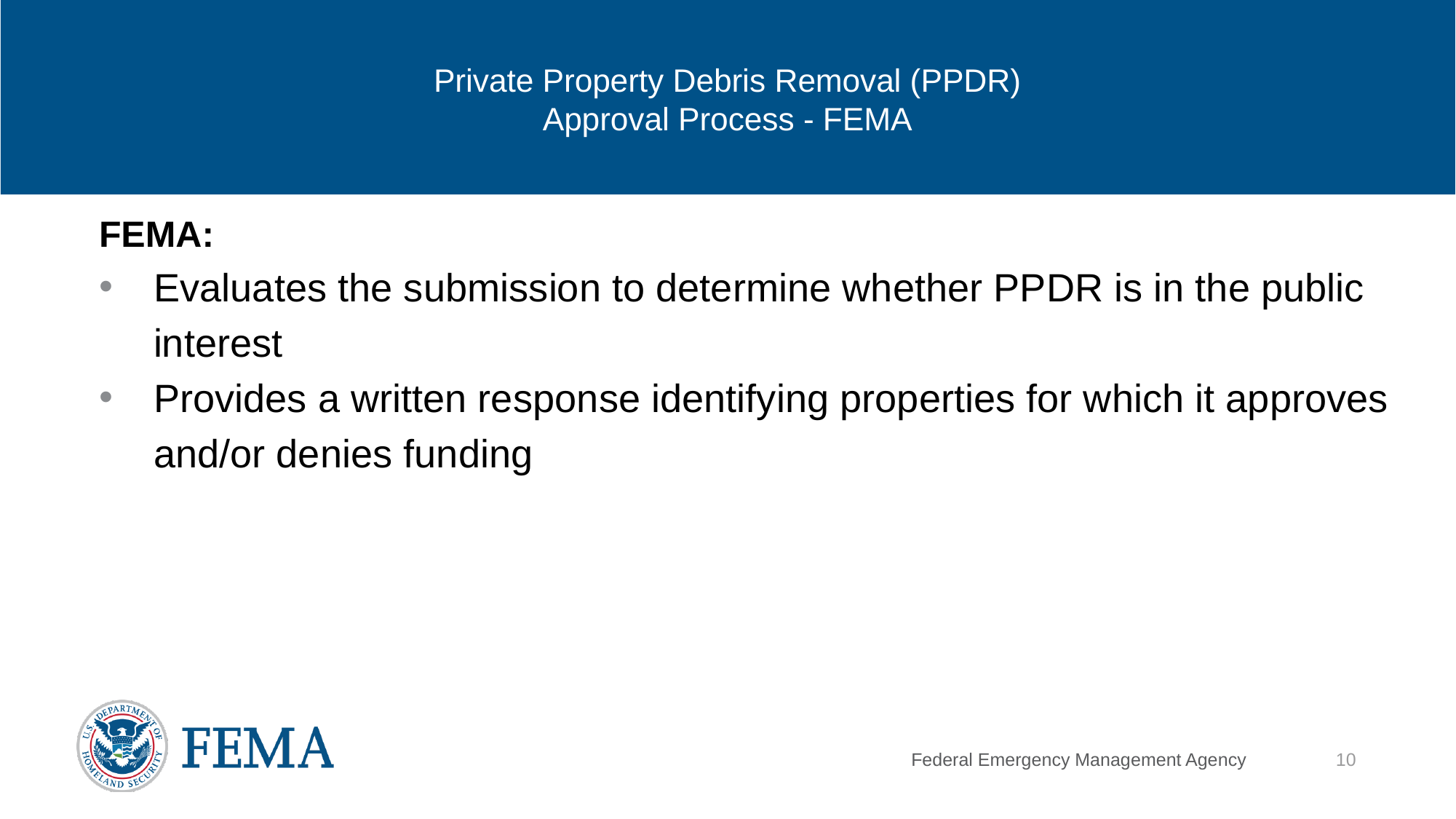

# Private Property Debris Removal (PPDR) Approval Process - FEMA

FEMA:
Evaluates the submission to determine whether PPDR is in the public interest
Provides a written response identifying properties for which it approves and/or denies funding

10